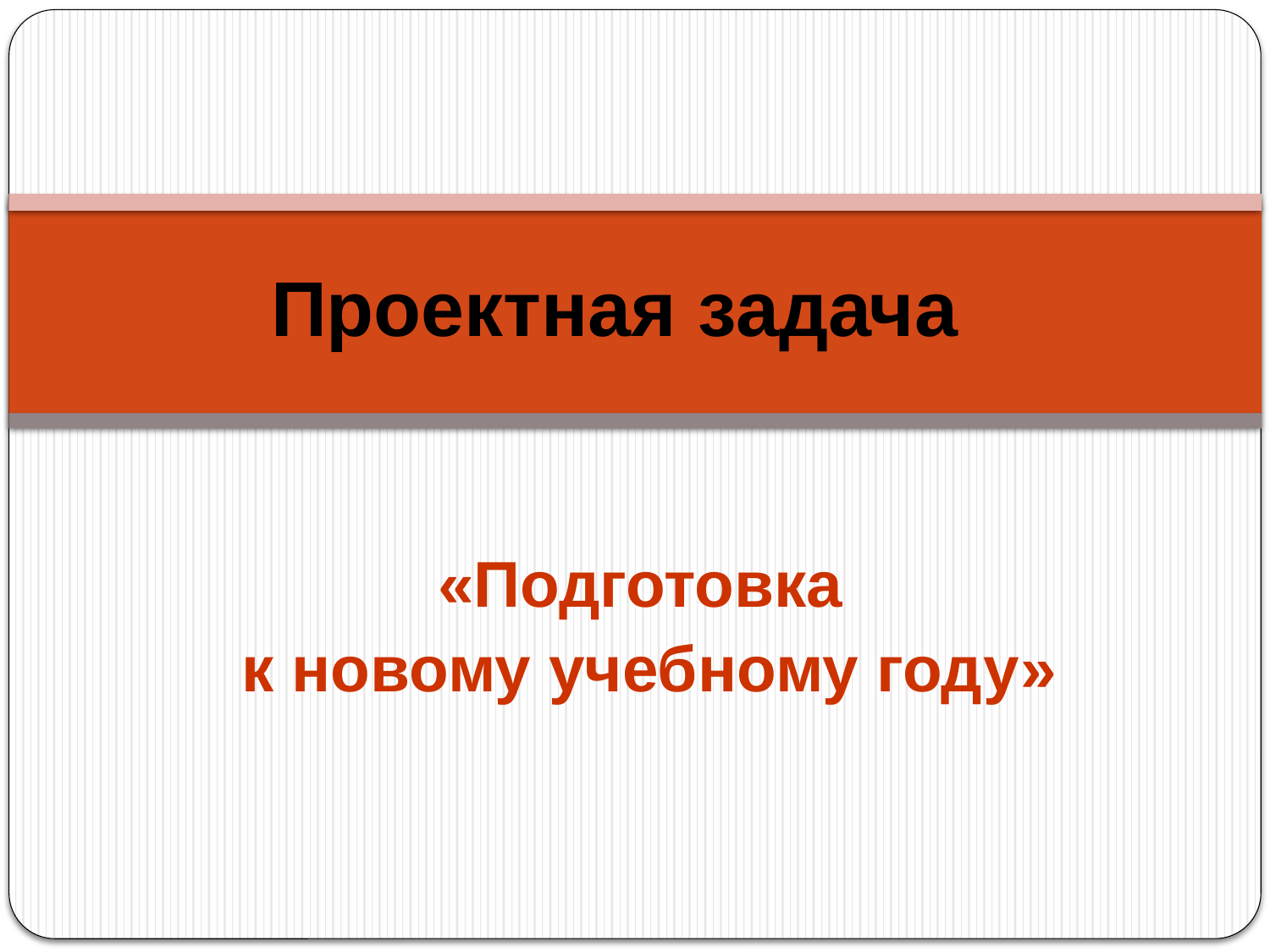

# Проектная задача
«Подготовка
к новому учебному году»